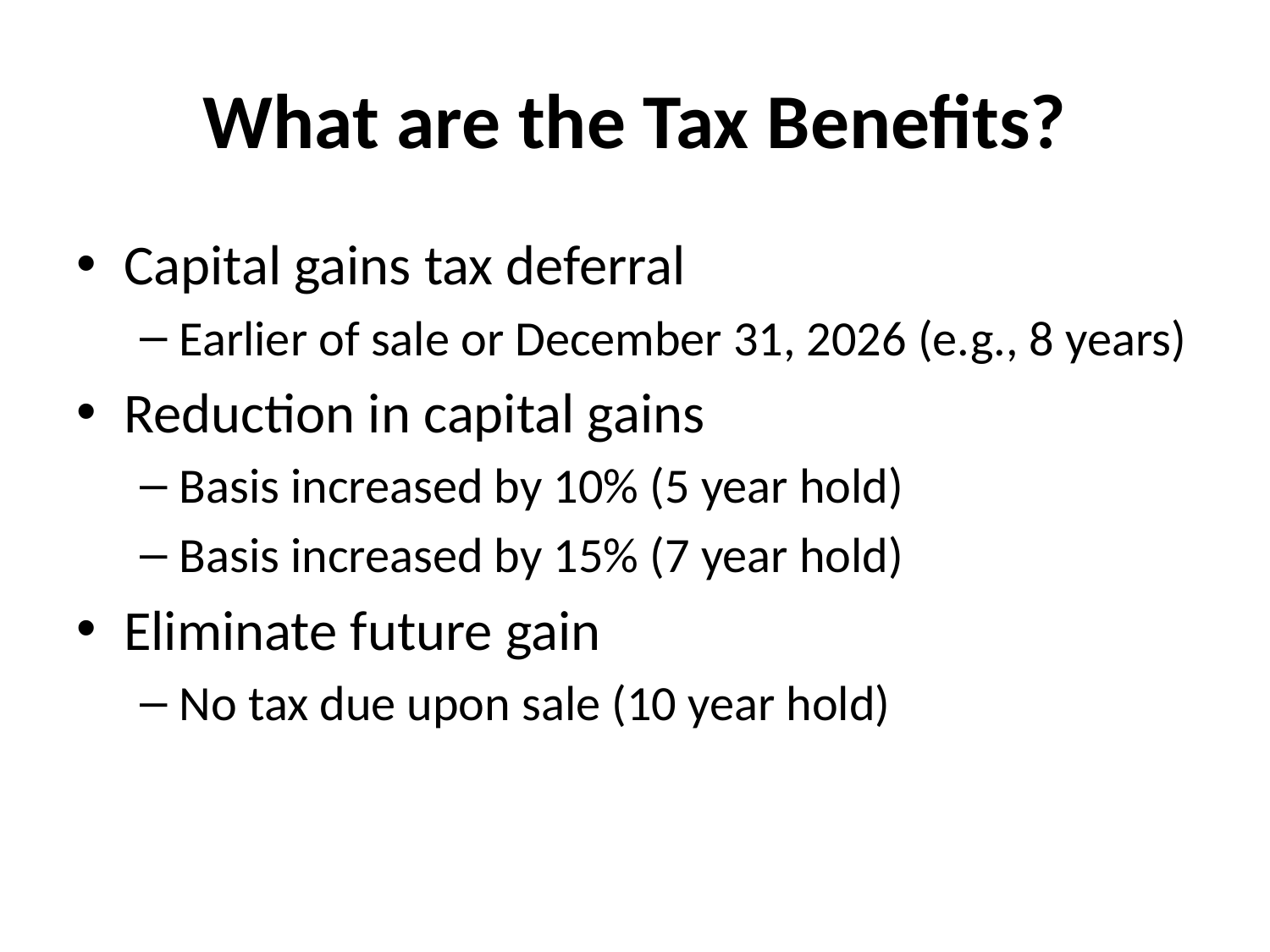

# What are the Tax Benefits?
Capital gains tax deferral
Earlier of sale or December 31, 2026 (e.g., 8 years)
Reduction in capital gains
Basis increased by 10% (5 year hold)
Basis increased by 15% (7 year hold)
Eliminate future gain
No tax due upon sale (10 year hold)